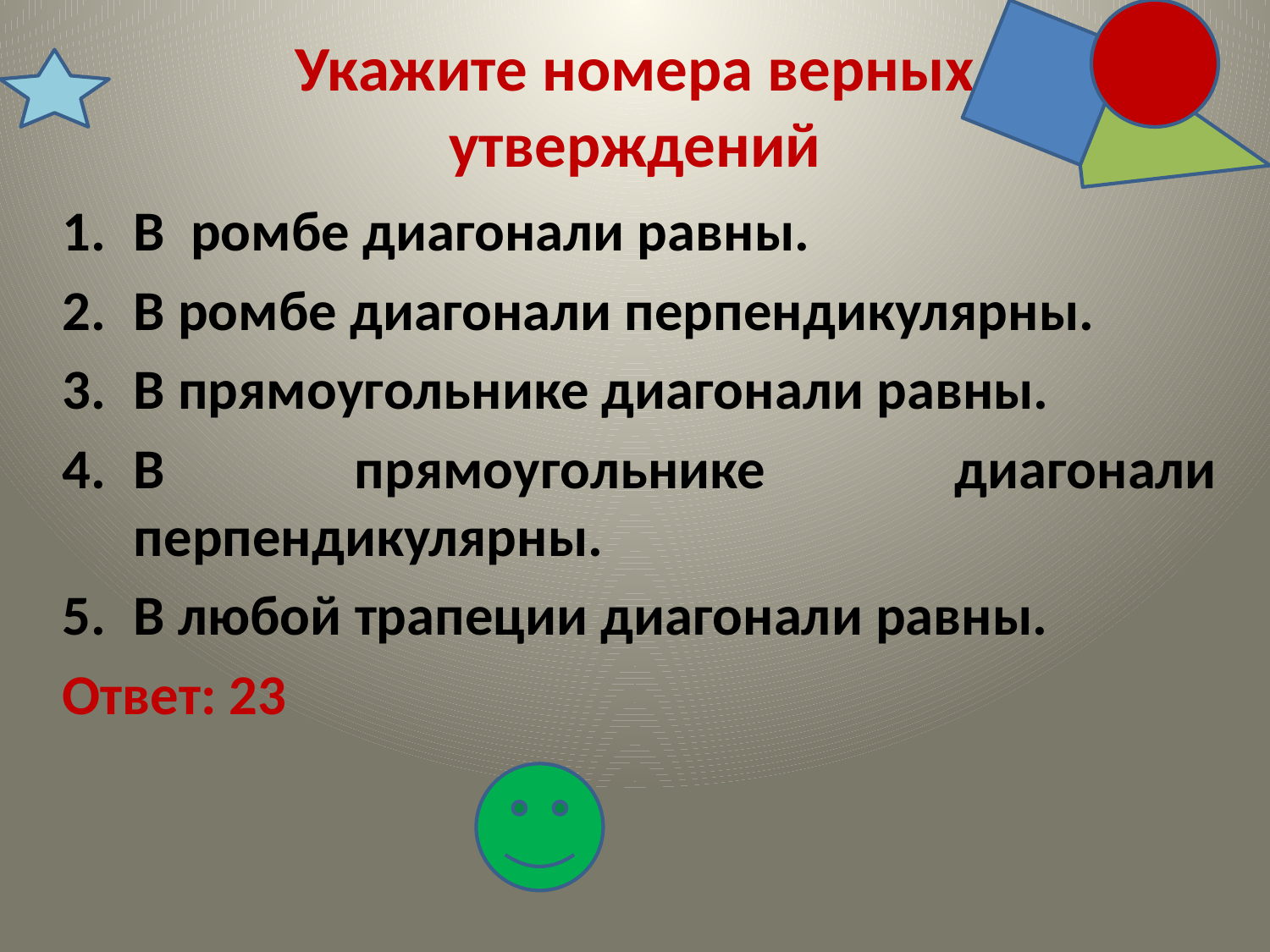

# Укажите номера верных утверждений
В  ромбе диагонали равны.
В ромбе диагонали перпендикулярны.
В прямоугольнике диагонали равны.
В прямоугольнике диагонали перпендикулярны.
В любой трапеции диагонали равны.
Ответ: 23